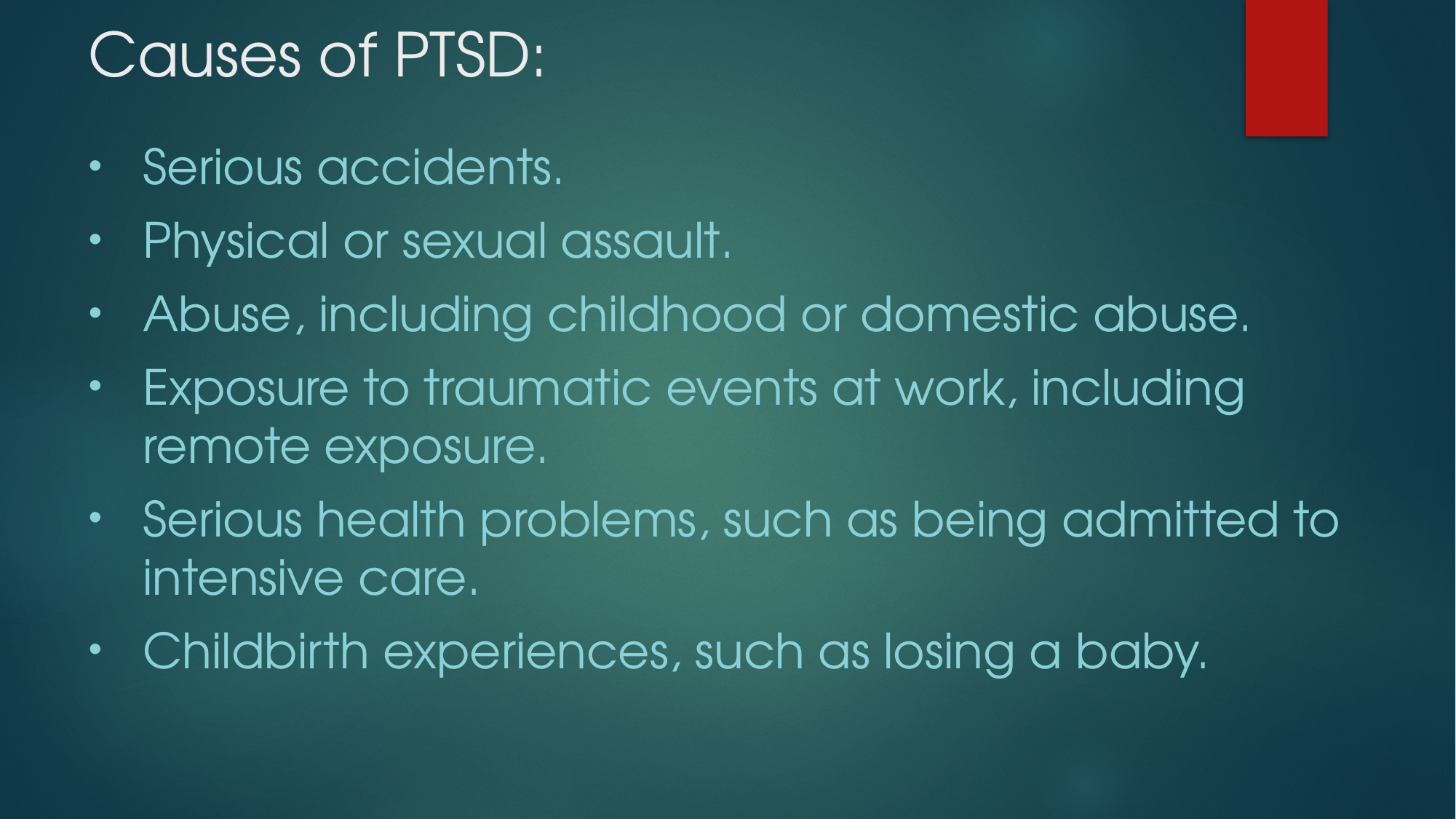

# Causes of PTSD:
Serious accidents.
Physical or sexual assault.
Abuse, including childhood or domestic abuse.
Exposure to traumatic events at work, including remote exposure.
Serious health problems, such as being admitted to intensive care.
Childbirth experiences, such as losing a baby.